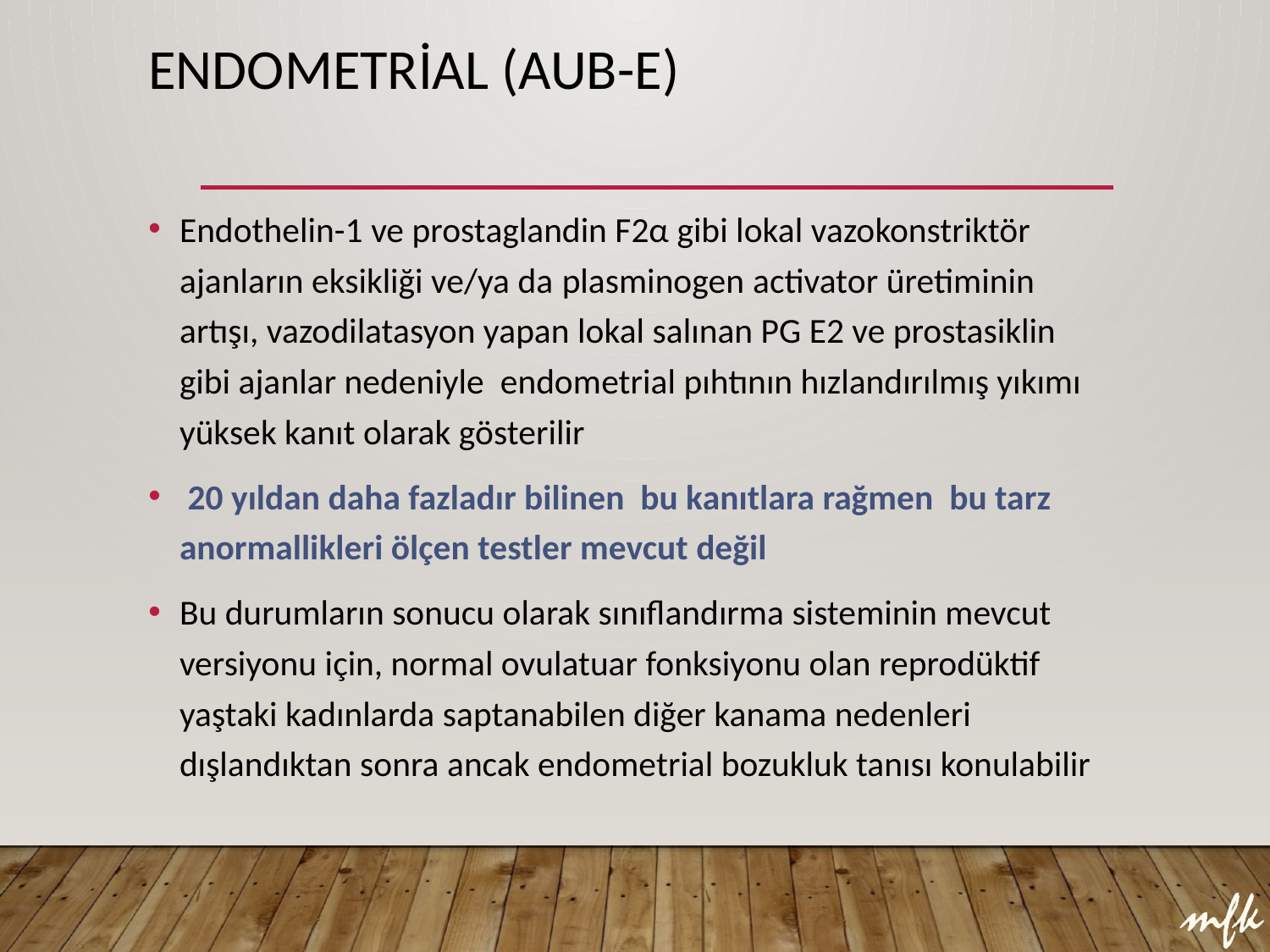

# Endometrial (AUB-E)
Endothelin-1 ve prostaglandin F2α gibi lokal vazokonstriktör ajanların eksikliği ve/ya da plasminogen activator üretiminin artışı, vazodilatasyon yapan lokal salınan PG E2 ve prostasiklin gibi ajanlar nedeniyle  endometrial pıhtının hızlandırılmış yıkımı yüksek kanıt olarak gösterilir
 20 yıldan daha fazladır bilinen  bu kanıtlara rağmen  bu tarz anormallikleri ölçen testler mevcut değil
Bu durumların sonucu olarak sınıflandırma sisteminin mevcut versiyonu için, normal ovulatuar fonksiyonu olan reprodüktif yaştaki kadınlarda saptanabilen diğer kanama nedenleri dışlandıktan sonra ancak endometrial bozukluk tanısı konulabilir